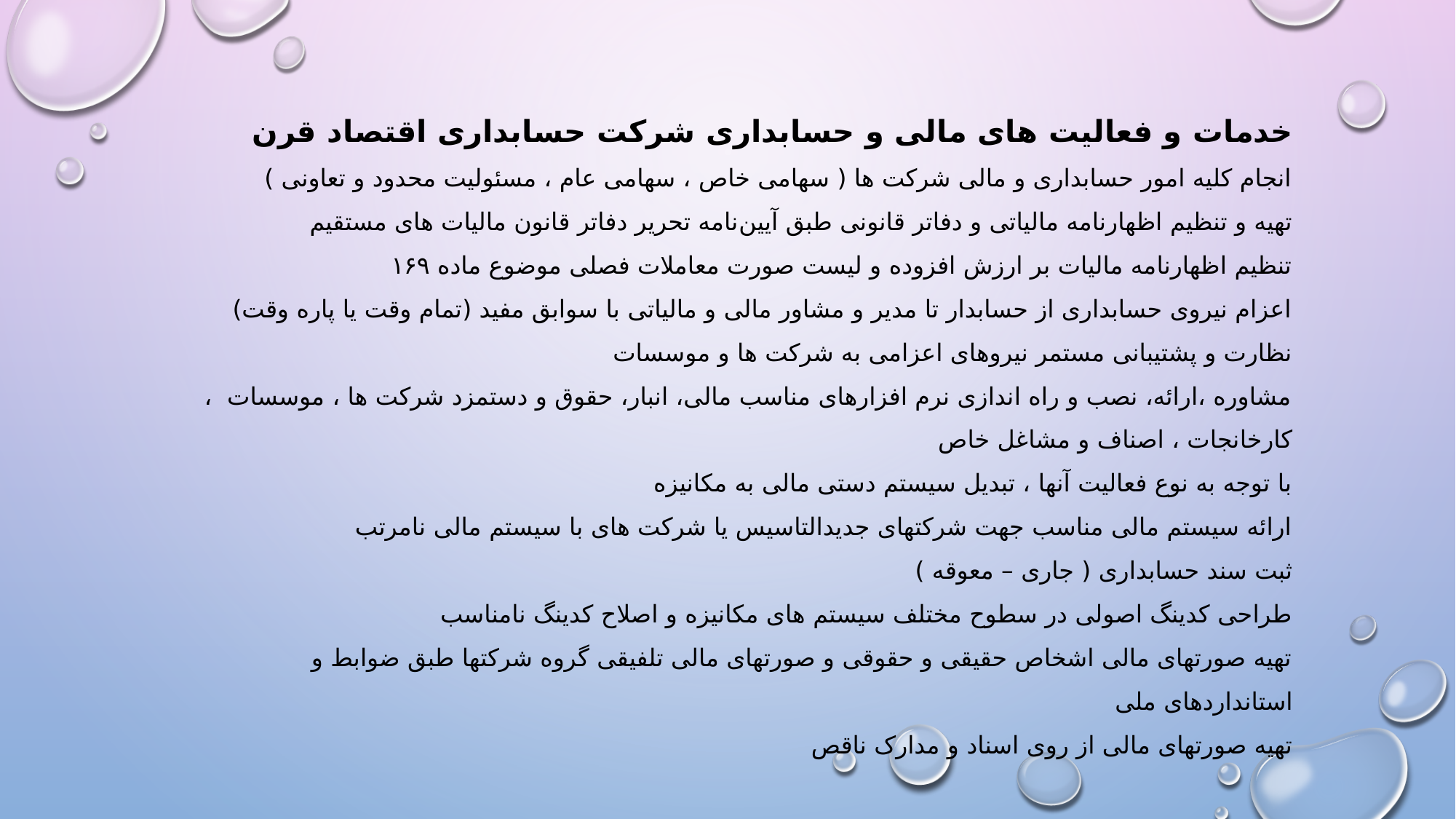

# خدمات و فعالیت های مالی و حسابداری شرکت حسابداری اقتصاد قرن انجام کلیه امور حسابداری و مالی شرکت ها ( سهامی خاص ، سهامی عام ، مسئولیت محدود و تعاونی ) تهیه و تنظیم اظهارنامه مالیاتی و دفاتر قانونی طبق آیین‌‌نامه تحریر دفاتر قانون مالیات های مستقیم تنظیم اظهارنامه مالیات بر ارزش افزوده و لیست صورت معاملات فصلی موضوع ماده ۱۶۹ اعزام نیروی حسابداری از حسابدار تا مدیر و مشاور مالی و مالیاتی با سوابق مفید (تمام وقت یا پاره وقت) نظارت و پشتیبانی مستمر نیروهای اعزامی به شرکت ها و موسسات مشاوره ،ارائه، نصب و راه اندازی نرم افزارهای مناسب مالی، انبار، حقوق و دستمزد شرکت ها ، موسسات  ، کارخانجات ، اصناف و مشاغل خاص با توجه به نوع فعالیت آنها ، تبدیل سیستم دستی مالی به مکانیزه ارائه سیستم مالی مناسب جهت شرکتهای جدیدالتاسیس یا شرکت های با سیستم مالی نامرتب ثبت سند حسابداری ( جاری – معوقه ) طراحی کدینگ اصولی در سطوح مختلف سیستم های مکانیزه و اصلاح کدینگ نامناسب تهیه صورتهای مالی اشخاص حقیقی و حقوقی و صورتهای مالی تلفیقی گروه شرکتها طبق ضوابط و استانداردهای ملی تهیه صورتهای مالی از روی اسناد و مدارک ناقص